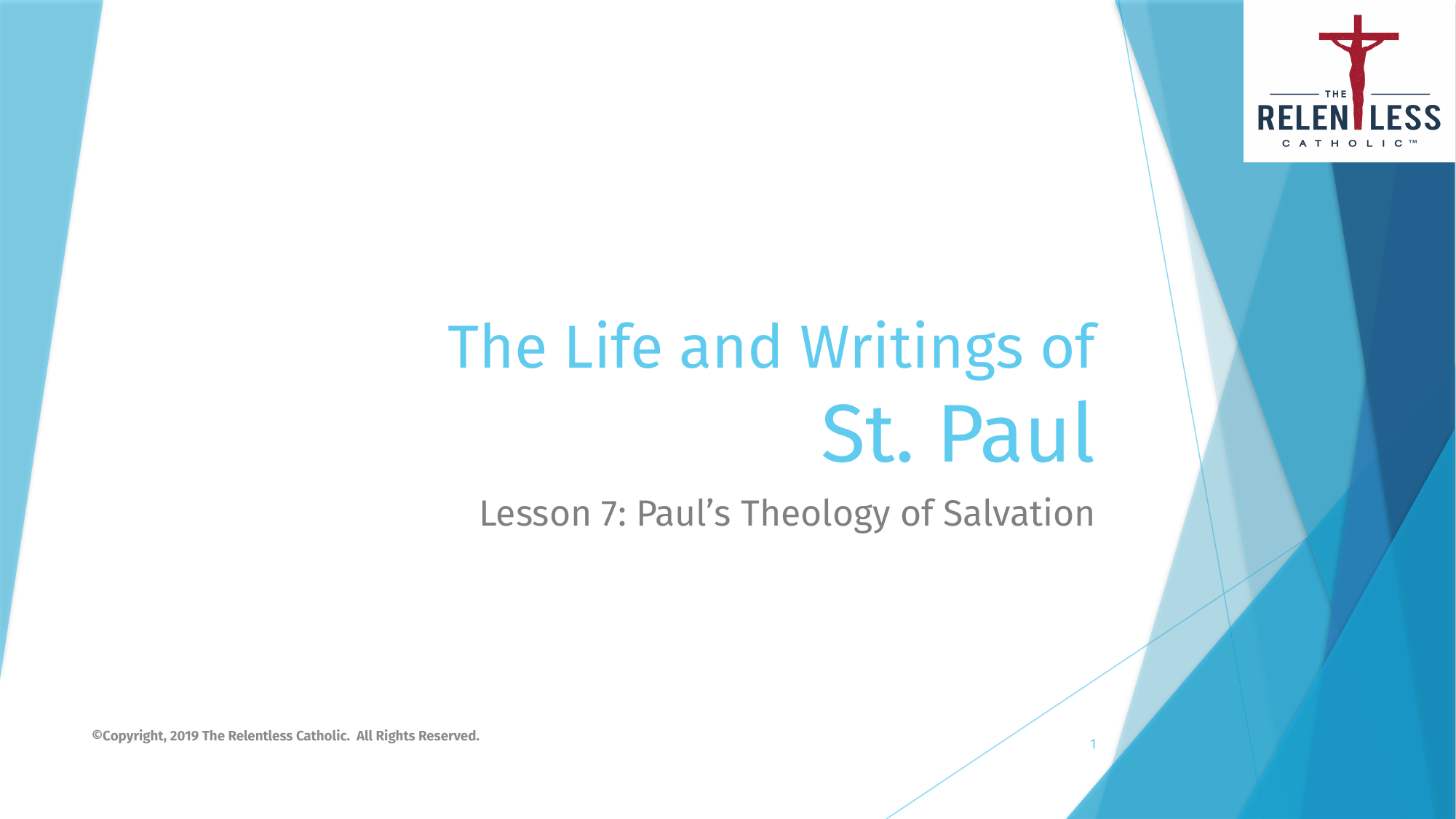

# The Life and Writings of St. Paul
Lesson 7: Paul’s Theology of Salvation
©Copyright, 2019 The Relentless Catholic.  All Rights Reserved.

1